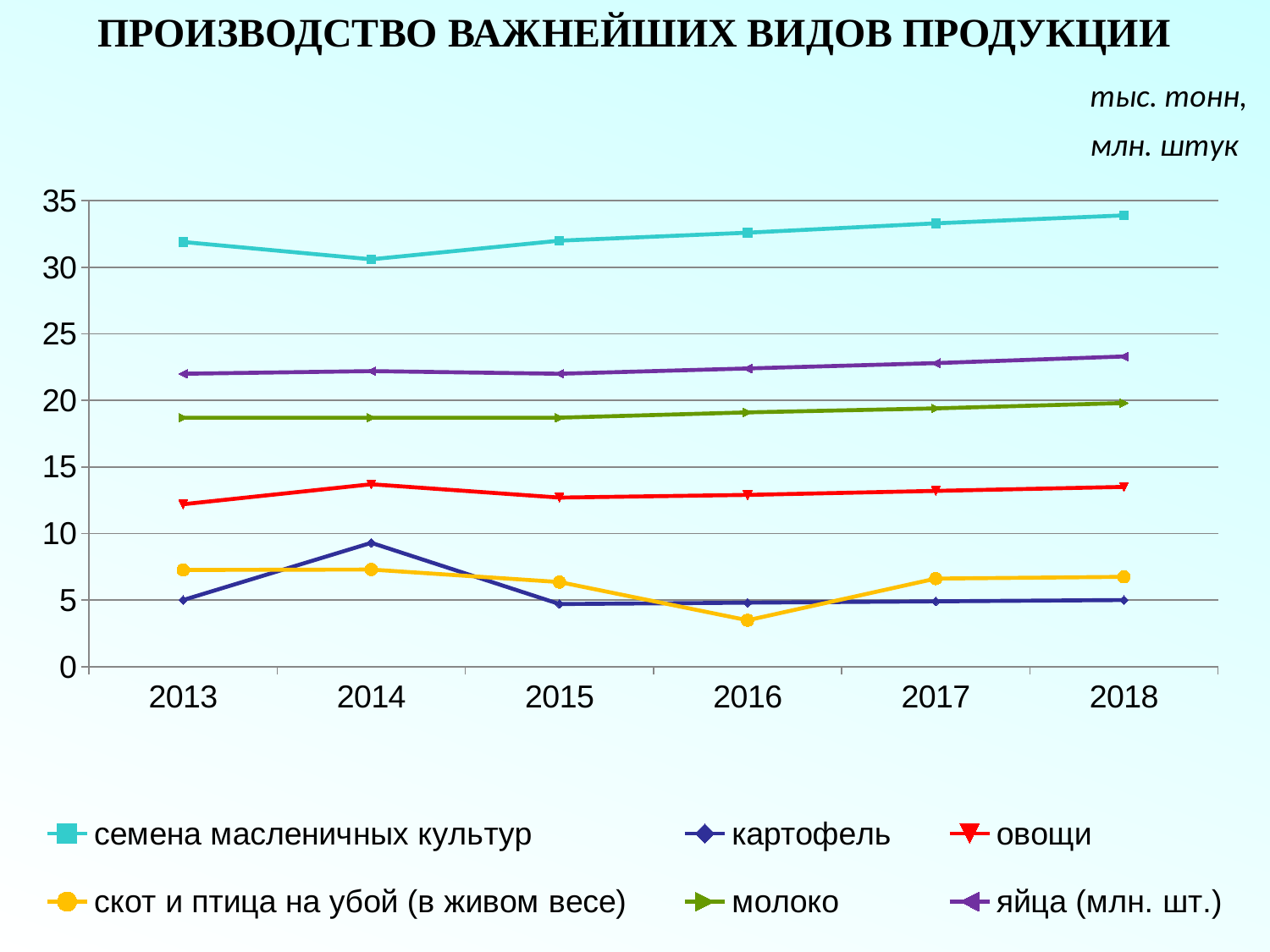

ПРОИЗВОДСТВО ВАЖНЕЙШИХ ВИДОВ ПРОДУКЦИИ
тыс. тонн,
млн. штук

### Chart

| Category | семена масленичных культур | картофель | овощи | скот и птица на убой (в живом весе) | молоко | яйца (млн. шт.) |
|---|---|---|---|---|---|---|
| 2013 | 31.9 | 5.0 | 12.2 | 7.26 | 18.7 | 22.0 |
| 2014 | 30.6 | 9.3 | 13.7 | 7.29 | 18.7 | 22.2 |
| 2015 | 32.0 | 4.7 | 12.7 | 6.35 | 18.7 | 22.0 |
| 2016 | 32.6 | 4.8 | 12.9 | 3.48 | 19.1 | 22.4 |
| 2017 | 33.300000000000004 | 4.9 | 13.2 | 6.6099999999999985 | 19.4 | 22.8 |
| 2018 | 33.9 | 5.0 | 13.5 | 6.74 | 19.8 | 23.3 |